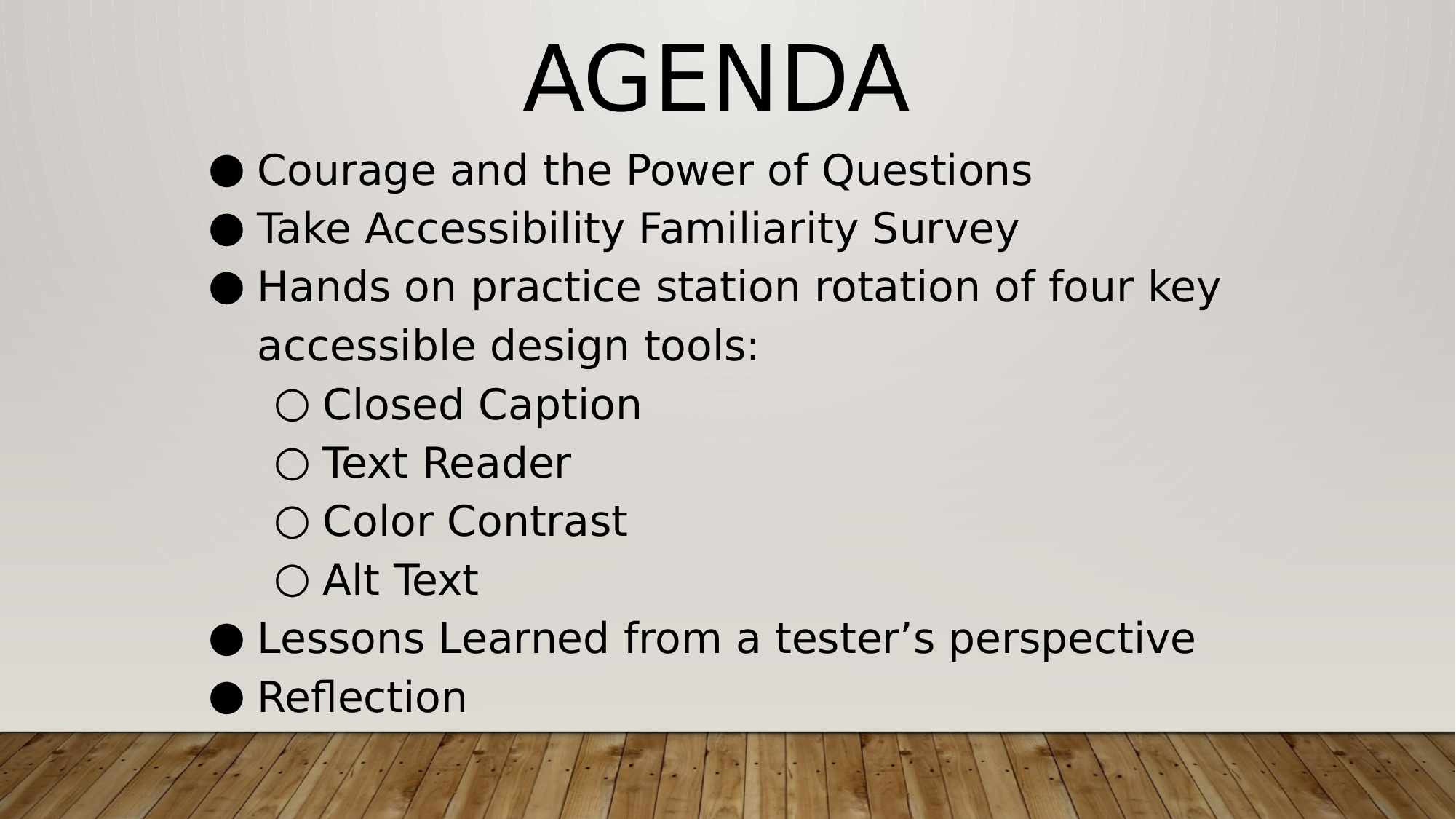

# Agenda
Courage and the Power of Questions
Take Accessibility Familiarity Survey
Hands on practice station rotation of four key accessible design tools:
Closed Caption
Text Reader
Color Contrast
Alt Text
Lessons Learned from a tester’s perspective
Reflection